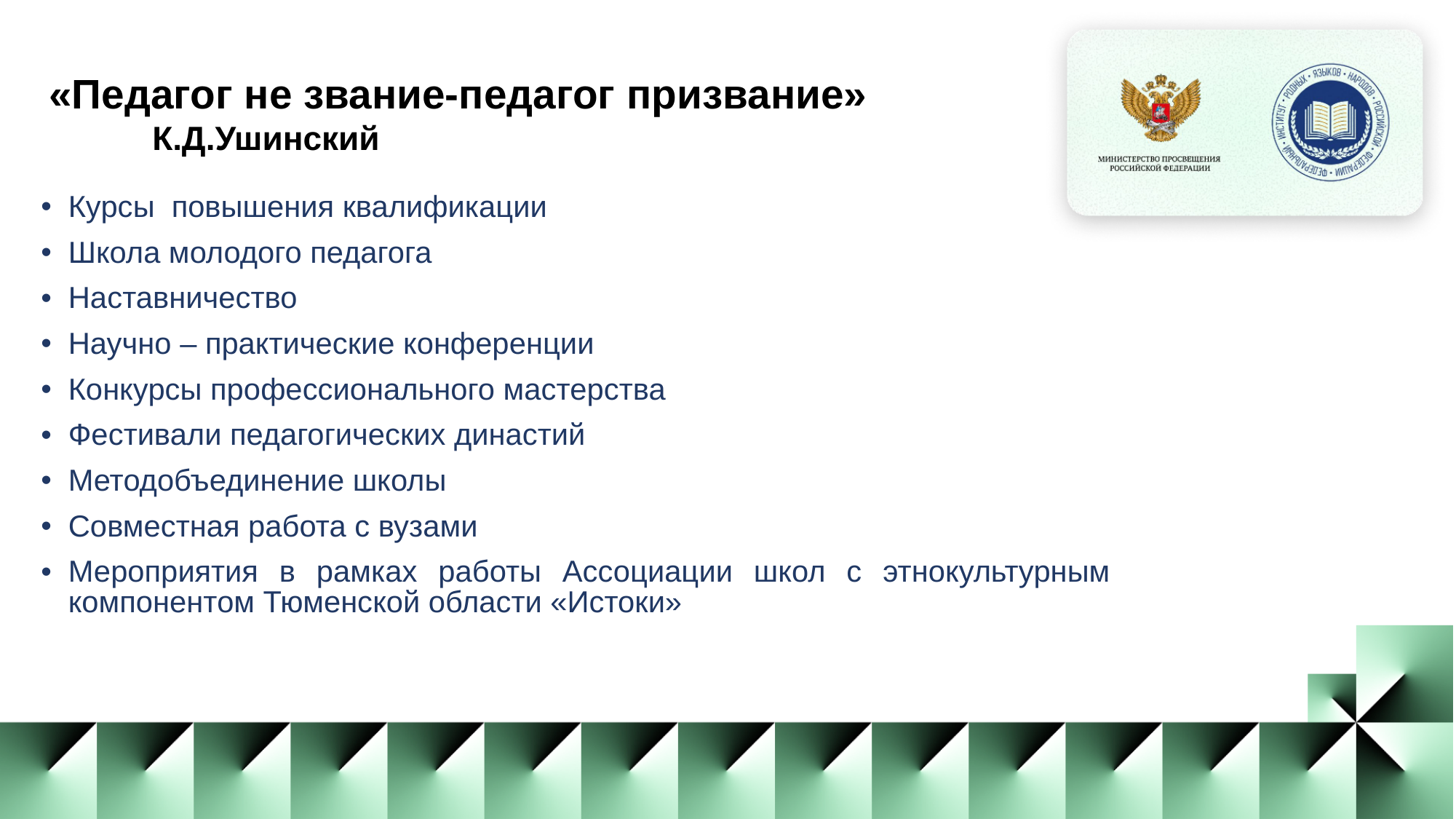

«Педагог не звание-педагог призвание»                          К.Д.Ушинский
Курсы  повышения квалификации
Школа молодого педагога
Наставничество
Научно – практические конференции
Конкурсы профессионального мастерства
Фестивали педагогических династий
Методобъединение школы
Совместная работа с вузами
Мероприятия в рамках работы Ассоциации школ с этнокультурным компонентом Тюменской области «Истоки»